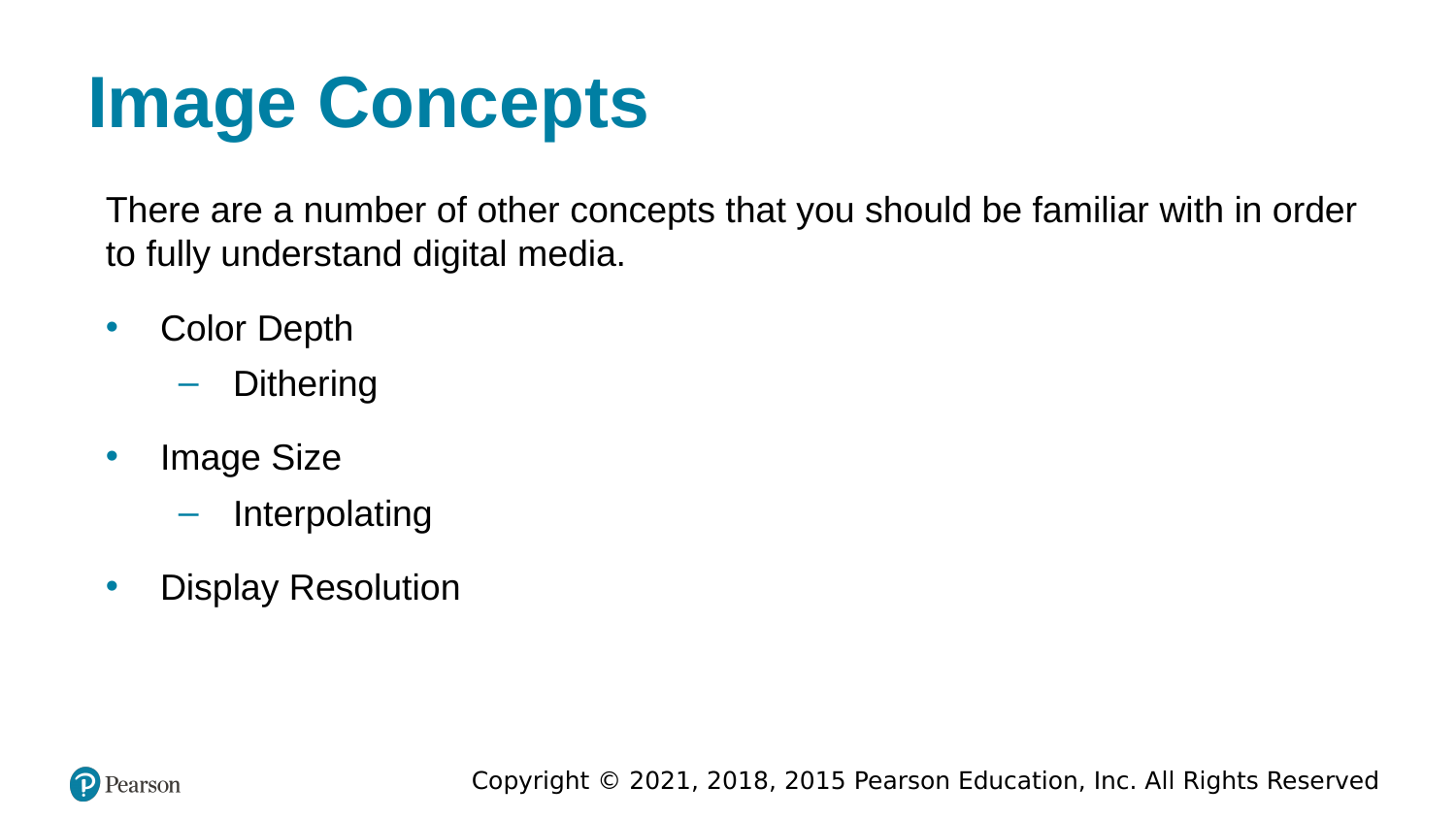

# Image Concepts
There are a number of other concepts that you should be familiar with in order to fully understand digital media.
Color Depth
Dithering
Image Size
Interpolating
Display Resolution